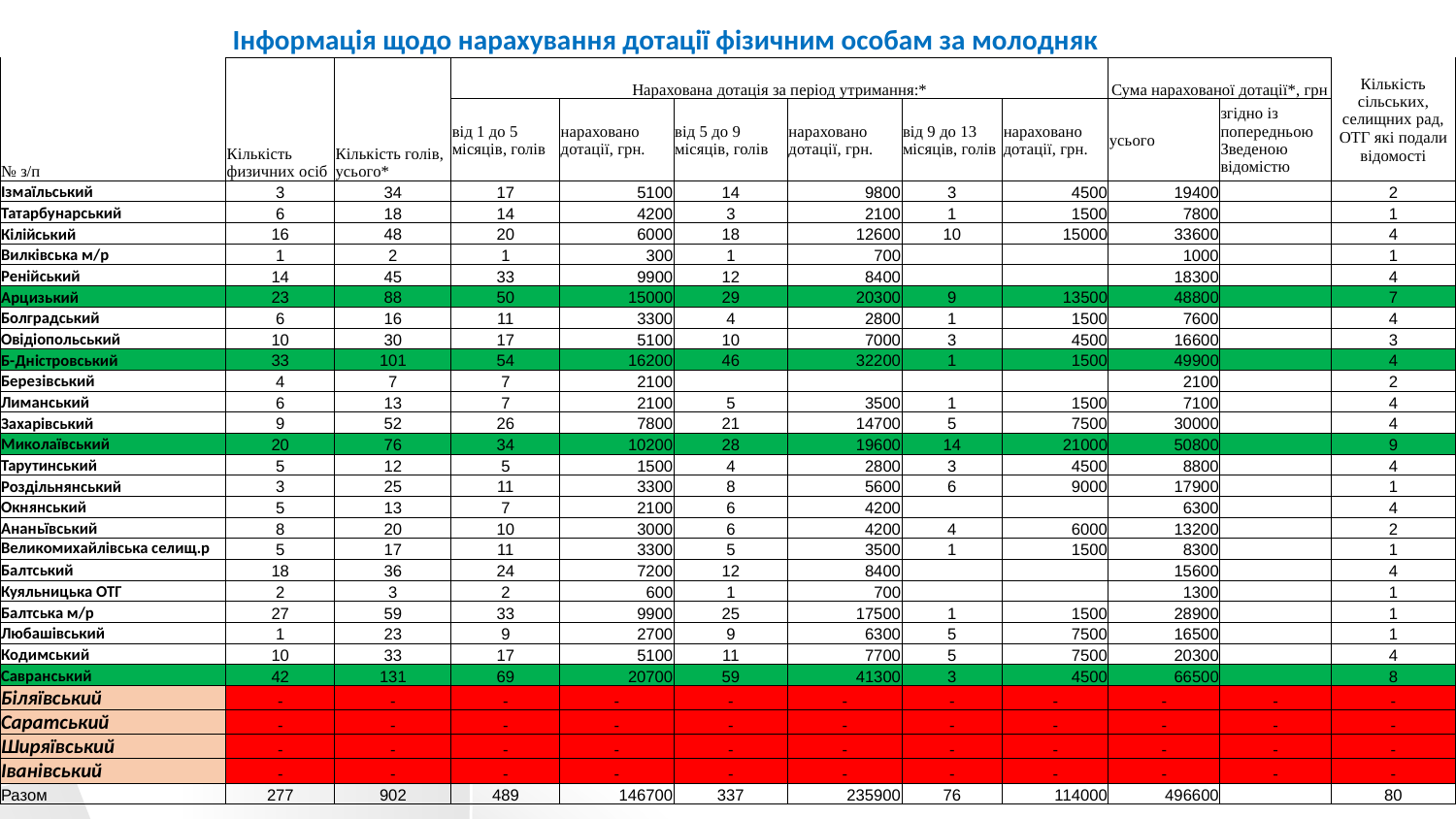

| Інформація щодо нарахування дотації фізичним особам за молодняк |  |  |  |  |  |  |  |  |  |  |  |
| --- | --- | --- | --- | --- | --- | --- | --- | --- | --- | --- | --- |
| № з/п | Кількість физичних осіб | Кількість голів, усього\* | Нарахована дотація за період утримання:\* |  |  |  |  |  | Сума нарахованої дотації\*, грн |  | Кількість сільських, селищних рад, ОТГ які подали відомості |
|  |  |  | від 1 до 5 місяців, голів | нараховано дотації, грн. | від 5 до 9 місяців, голів | нараховано дотації, грн. | від 9 до 13 місяців, голів | нараховано дотації, грн. | усього | згідно із попередньою Зведеною відомістю |  |
| Ізмаїльський | 3 | 34 | 17 | 5100 | 14 | 9800 | 3 | 4500 | 19400 |  | 2 |
| Татарбунарський | 6 | 18 | 14 | 4200 | 3 | 2100 | 1 | 1500 | 7800 |  | 1 |
| Кілійський | 16 | 48 | 20 | 6000 | 18 | 12600 | 10 | 15000 | 33600 |  | 4 |
| Вилківська м/р | 1 | 2 | 1 | 300 | 1 | 700 |  |  | 1000 |  | 1 |
| Ренійський | 14 | 45 | 33 | 9900 | 12 | 8400 |  |  | 18300 |  | 4 |
| Арцизький | 23 | 88 | 50 | 15000 | 29 | 20300 | 9 | 13500 | 48800 |  | 7 |
| Болградський | 6 | 16 | 11 | 3300 | 4 | 2800 | 1 | 1500 | 7600 |  | 4 |
| Овідіопольський | 10 | 30 | 17 | 5100 | 10 | 7000 | 3 | 4500 | 16600 |  | 3 |
| Б-Дністровський | 33 | 101 | 54 | 16200 | 46 | 32200 | 1 | 1500 | 49900 |  | 4 |
| Березівський | 4 | 7 | 7 | 2100 |  |  |  |  | 2100 |  | 2 |
| Лиманський | 6 | 13 | 7 | 2100 | 5 | 3500 | 1 | 1500 | 7100 |  | 4 |
| Захарівський | 9 | 52 | 26 | 7800 | 21 | 14700 | 5 | 7500 | 30000 |  | 4 |
| Миколаївський | 20 | 76 | 34 | 10200 | 28 | 19600 | 14 | 21000 | 50800 |  | 9 |
| Тарутинський | 5 | 12 | 5 | 1500 | 4 | 2800 | 3 | 4500 | 8800 |  | 4 |
| Роздільнянський | 3 | 25 | 11 | 3300 | 8 | 5600 | 6 | 9000 | 17900 |  | 1 |
| Окнянський | 5 | 13 | 7 | 2100 | 6 | 4200 |  |  | 6300 |  | 4 |
| Ананьївський | 8 | 20 | 10 | 3000 | 6 | 4200 | 4 | 6000 | 13200 |  | 2 |
| Великомихайлівська селищ.р | 5 | 17 | 11 | 3300 | 5 | 3500 | 1 | 1500 | 8300 |  | 1 |
| Балтський | 18 | 36 | 24 | 7200 | 12 | 8400 |  |  | 15600 |  | 4 |
| Куяльницька ОТГ | 2 | 3 | 2 | 600 | 1 | 700 |  |  | 1300 |  | 1 |
| Балтська м/р | 27 | 59 | 33 | 9900 | 25 | 17500 | 1 | 1500 | 28900 |  | 1 |
| Любашівський | 1 | 23 | 9 | 2700 | 9 | 6300 | 5 | 7500 | 16500 |  | 1 |
| Кодимський | 10 | 33 | 17 | 5100 | 11 | 7700 | 5 | 7500 | 20300 |  | 4 |
| Савранський | 42 | 131 | 69 | 20700 | 59 | 41300 | 3 | 4500 | 66500 |  | 8 |
| Біляївський | - | - | - | - | - | - | - | - | - | - | - |
| Саратський | - | - | - | - | - | - | - | - | - | - | - |
| Ширяївський | - | - | - | - | - | - | - | - | - | - | - |
| Іванівський | - | - | - | - | - | - | - | - | - | - | - |
| Разом | 277 | 902 | 489 | 146700 | 337 | 235900 | 76 | 114000 | 496600 |  | 80 |